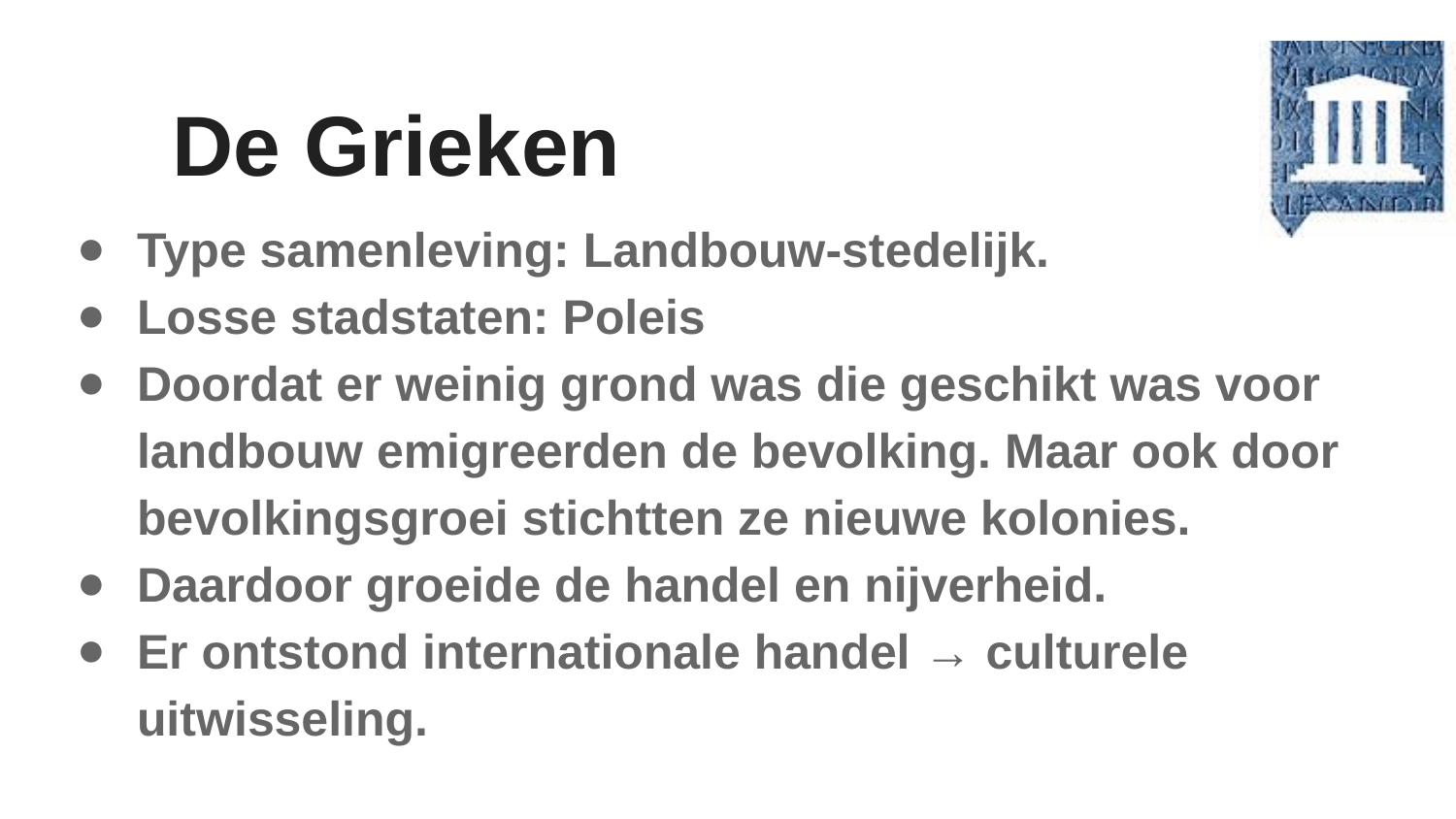

# De Grieken
Type samenleving: Landbouw-stedelijk.
Losse stadstaten: Poleis
Doordat er weinig grond was die geschikt was voor landbouw emigreerden de bevolking. Maar ook door bevolkingsgroei stichtten ze nieuwe kolonies.
Daardoor groeide de handel en nijverheid.
Er ontstond internationale handel → culturele uitwisseling.